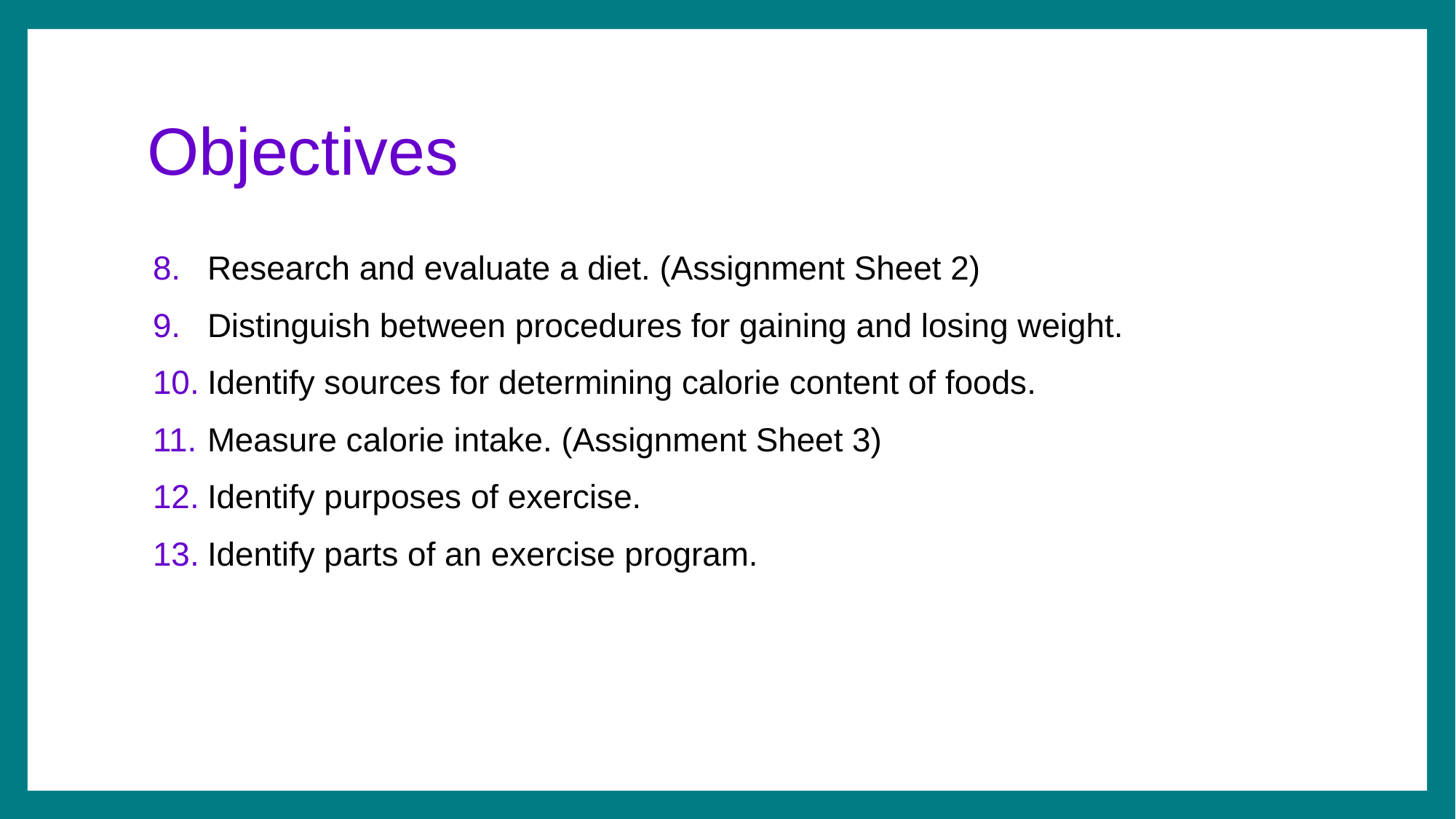

# Objectives
Research and evaluate a diet. (Assignment Sheet 2)
Distinguish between procedures for gaining and losing weight.
Identify sources for determining calorie content of foods.
Measure calorie intake. (Assignment Sheet 3)
Identify purposes of exercise.
Identify parts of an exercise program.